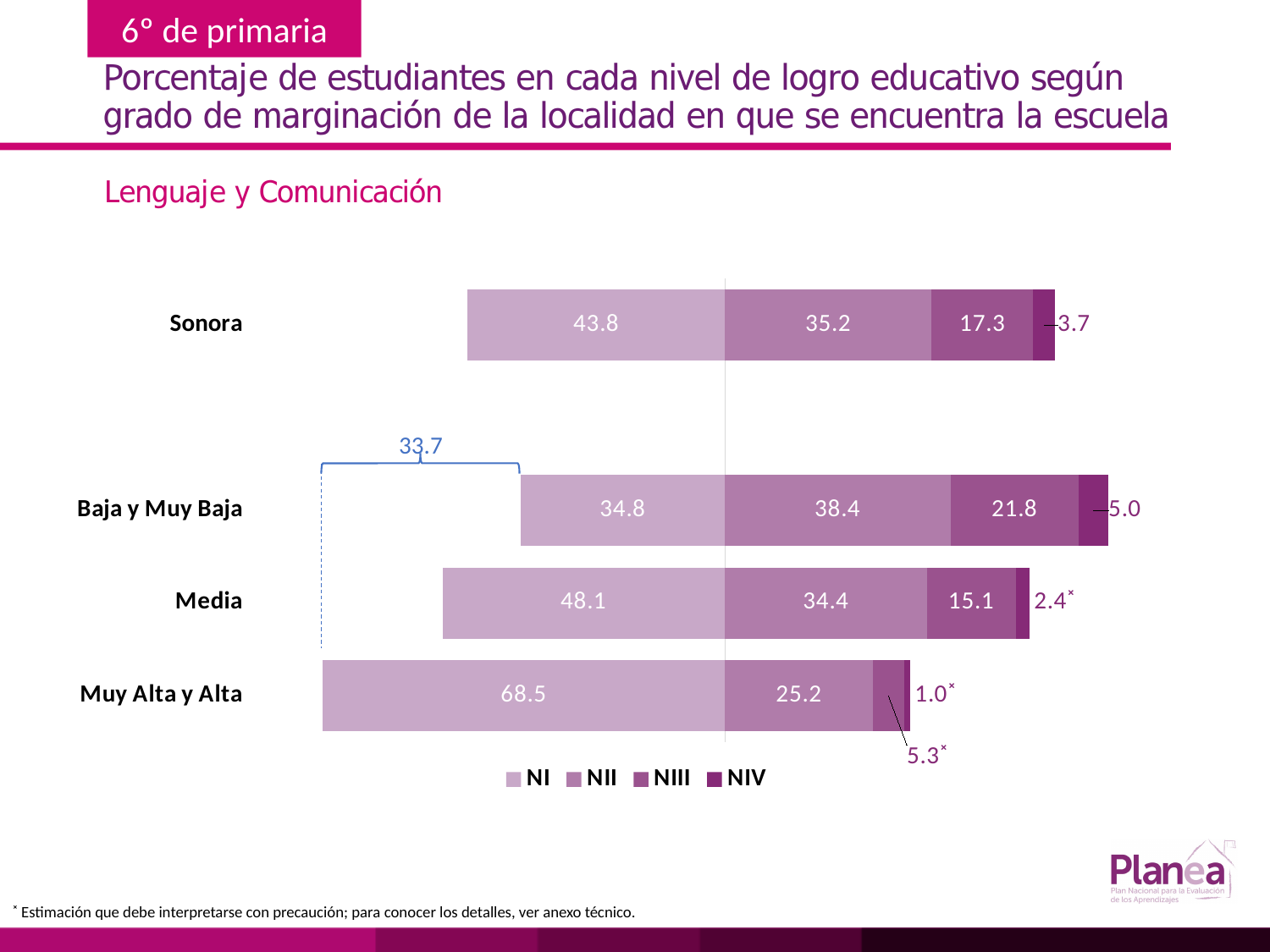

# Porcentaje de estudiantes en cada nivel de logro educativo según grado de marginación de la localidad en que se encuentra la escuela

Lenguaje y Comunicación

### Chart

| Category |  |  |  |  |
|---|---|---|---|---|
| Muy Alta y Alta | -68.5 | 25.2 | 5.3 | 1.0 |
| Media | -48.1 | 34.4 | 15.1 | 2.4 |
| Baja y Muy Baja | -34.8 | 38.4 | 21.8 | 5.0 |
|  | None | None | None | None |
| Sonora | -43.8 | 35.2 | 17.3 | 3.7 |
33.7
˟ Estimación que debe interpretarse con precaución; para conocer los detalles, ver anexo técnico.